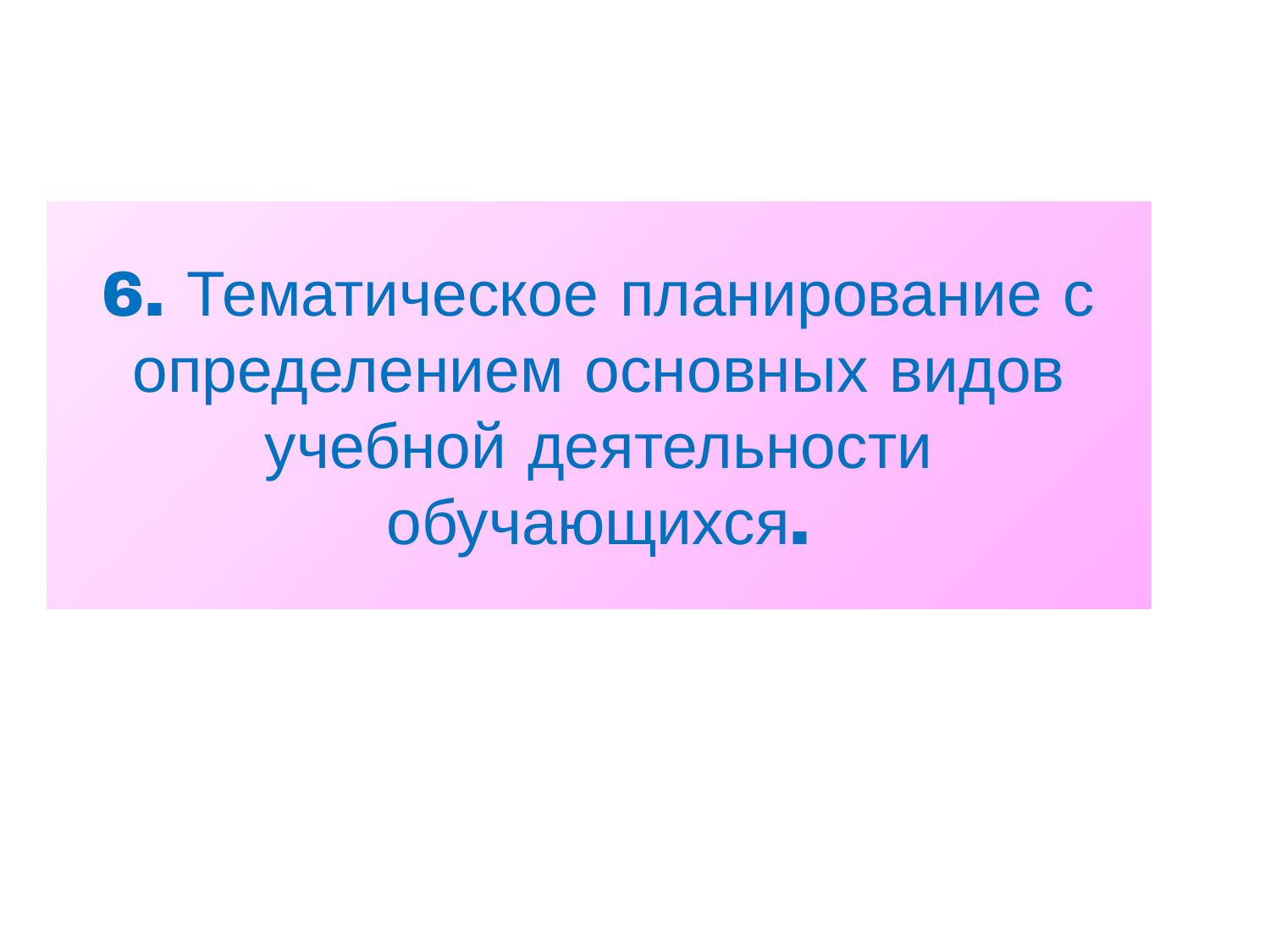

# 6. Тематическое планирование с определением основных видов учебной деятельности обучающихся.